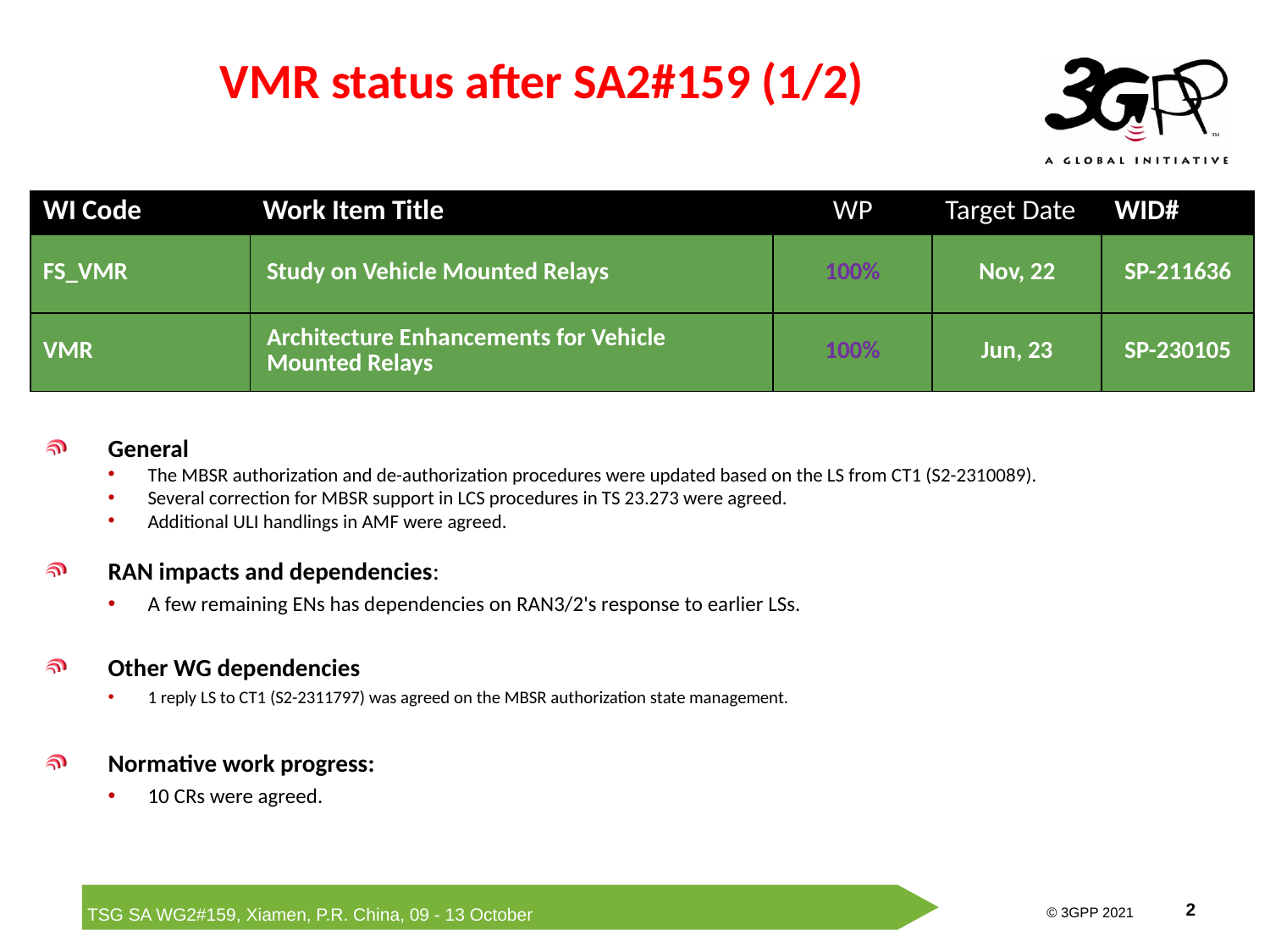

# VMR status after SA2#159 (1/2)
| WI Code | Work Item Title | WP | Target Date | WID# |
| --- | --- | --- | --- | --- |
| FS\_VMR | Study on Vehicle Mounted Relays | 100% | Nov, 22 | SP-211636 |
| VMR | Architecture Enhancements for Vehicle Mounted Relays | 100% | Jun, 23 | SP-230105 |
General
The MBSR authorization and de-authorization procedures were updated based on the LS from CT1 (S2-2310089).
Several correction for MBSR support in LCS procedures in TS 23.273 were agreed.
Additional ULI handlings in AMF were agreed.

RAN impacts and dependencies:
A few remaining ENs has dependencies on RAN3/2's response to earlier LSs.

Other WG dependencies
1 reply LS to CT1 (S2-2311797) was agreed on the MBSR authorization state management.

Normative work progress:
10 CRs were agreed.